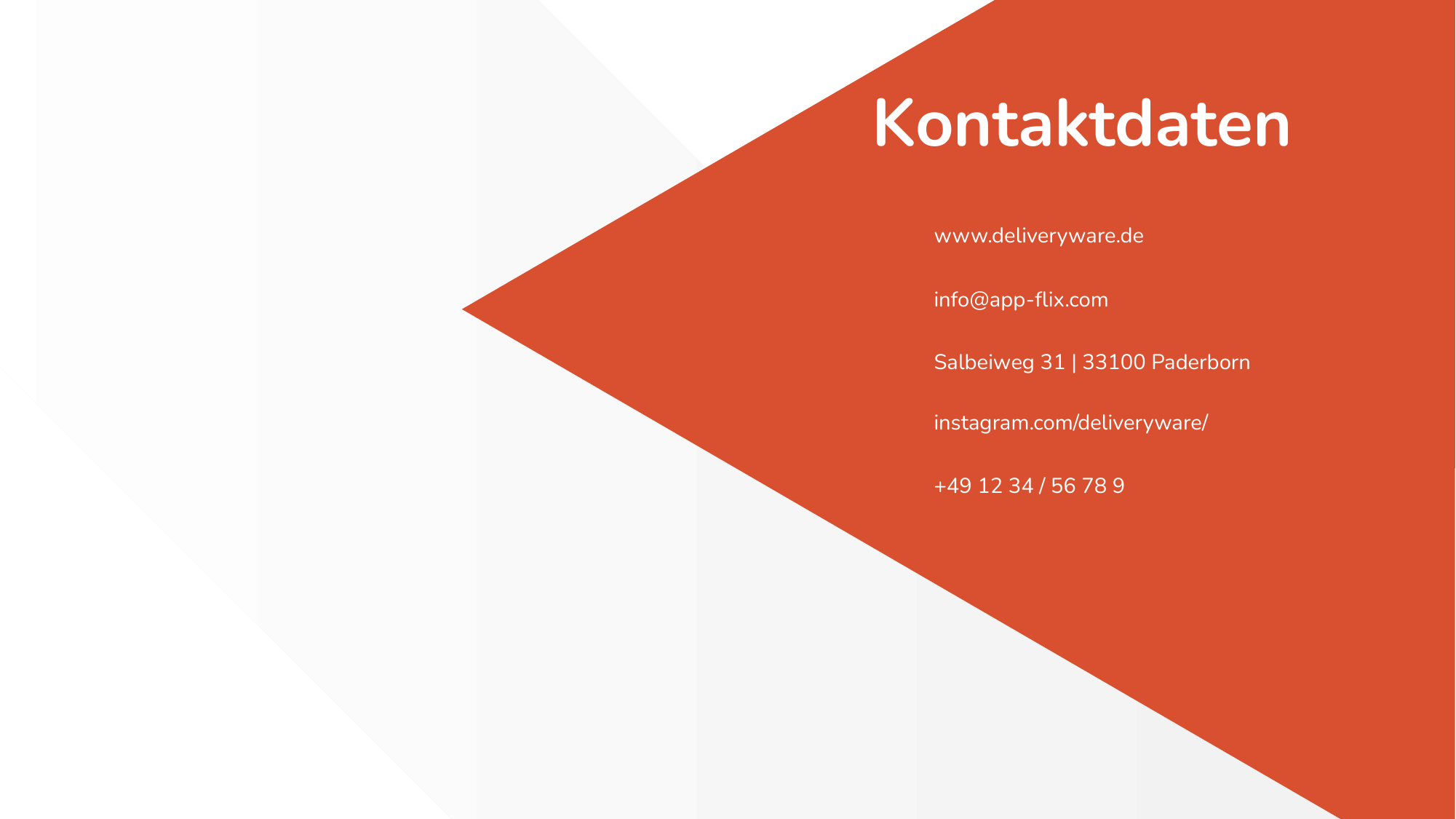

# Kontaktdaten

www.deliveryware.de

info@app-flix.com

Salbeiweg 31 | 33100 Paderborn

instagram.com/deliveryware/

+49 12 34 / 56 78 9